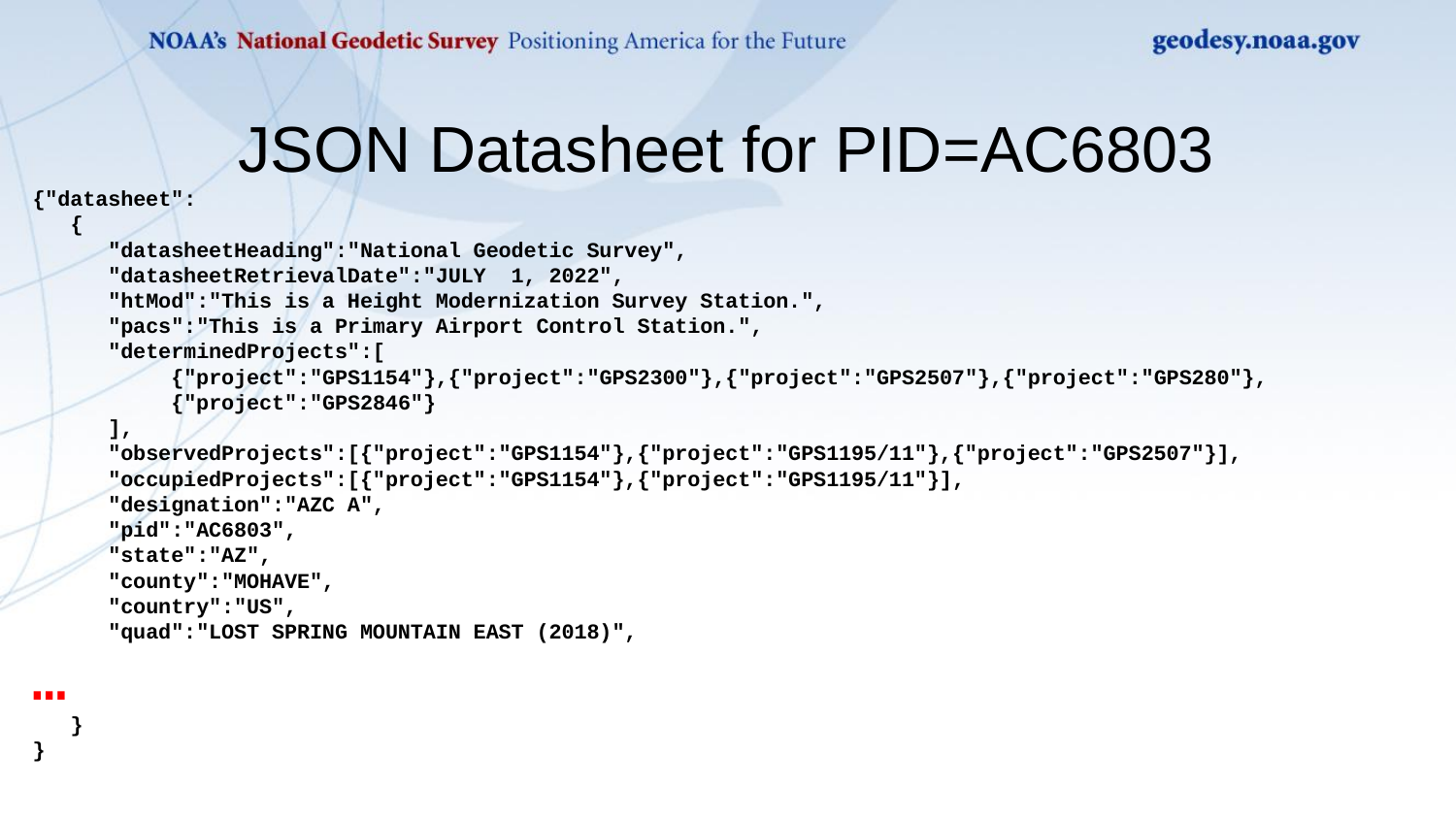

JSON Datasheet for PID=AC6803
{"datasheet":
   {
      "datasheetHeading":"National Geodetic Survey",
      "datasheetRetrievalDate":"JULY  1, 2022",
      "htMod":"This is a Height Modernization Survey Station.",
      "pacs":"This is a Primary Airport Control Station.",
      "determinedProjects":[
           {"project":"GPS1154"},{"project":"GPS2300"},{"project":"GPS2507"},{"project":"GPS280"},
           {"project":"GPS2846"}
      ],
      "observedProjects":[{"project":"GPS1154"},{"project":"GPS1195/11"},{"project":"GPS2507"}],
      "occupiedProjects":[{"project":"GPS1154"},{"project":"GPS1195/11"}],
      "designation":"AZC A",
      "pid":"AC6803",
      "state":"AZ",
      "county":"MOHAVE",
      "country":"US",
      "quad":"LOST SPRING MOUNTAIN EAST (2018)",
…
   }
}